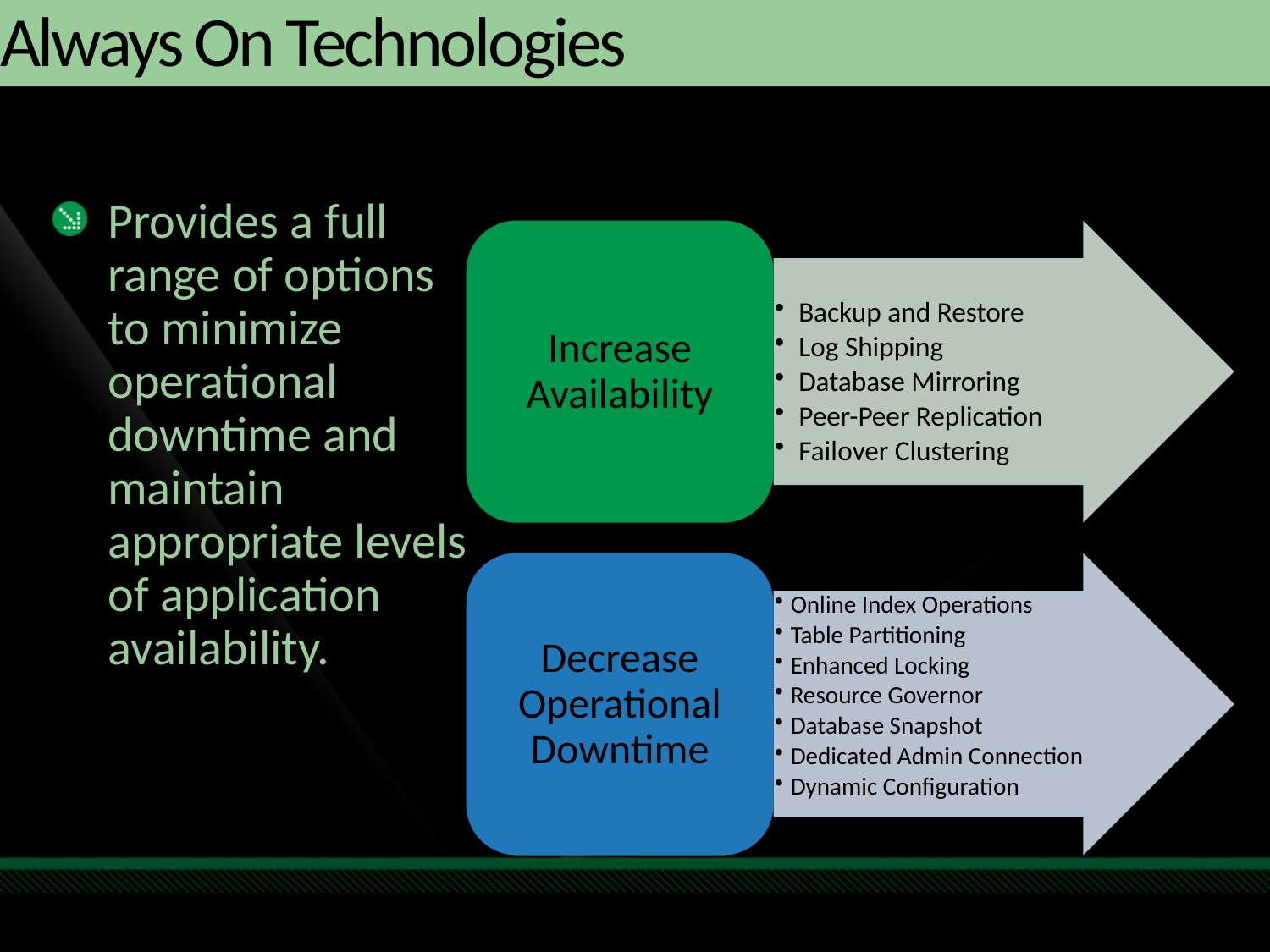

# Always On Technologies
Provides a full range of options to minimize operational downtime and maintain appropriate levels of application availability.

Backup and Restore
Log Shipping
Database Mirroring
Peer-Peer Replication
Failover Clustering
Increase
Availability
Online Index Operations
Table Partitioning
Enhanced Locking
Resource Governor
Database Snapshot
Dedicated Admin Connection
Dynamic Configuration
Decrease Operational
Downtime